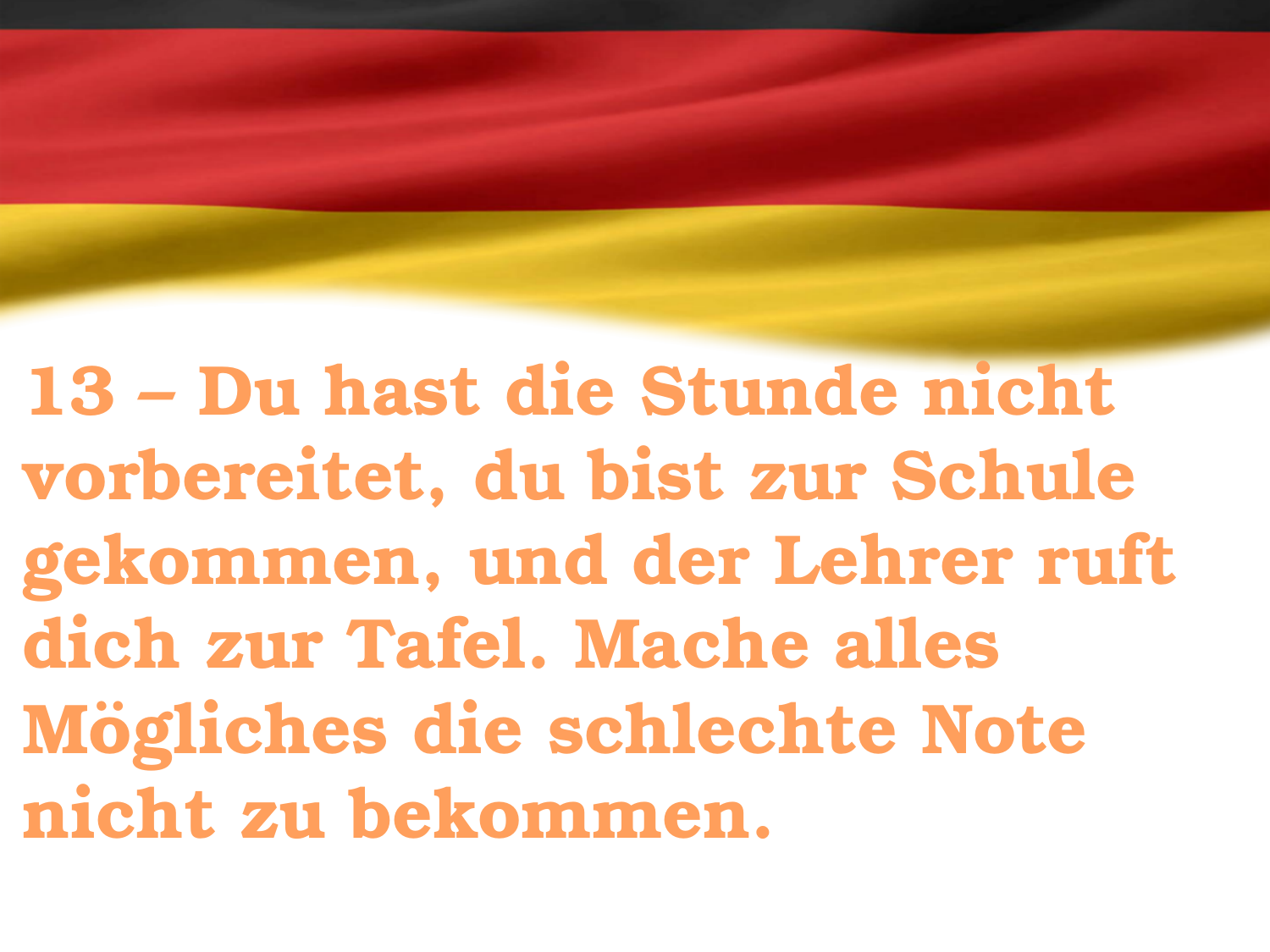

13 – Du hast die Stunde nicht vorbereitet, du bist zur Schule gekommen, und der Lehrer ruft dich zur Tafel. Mache alles Mögliches die schlechte Note nicht zu bekommen.